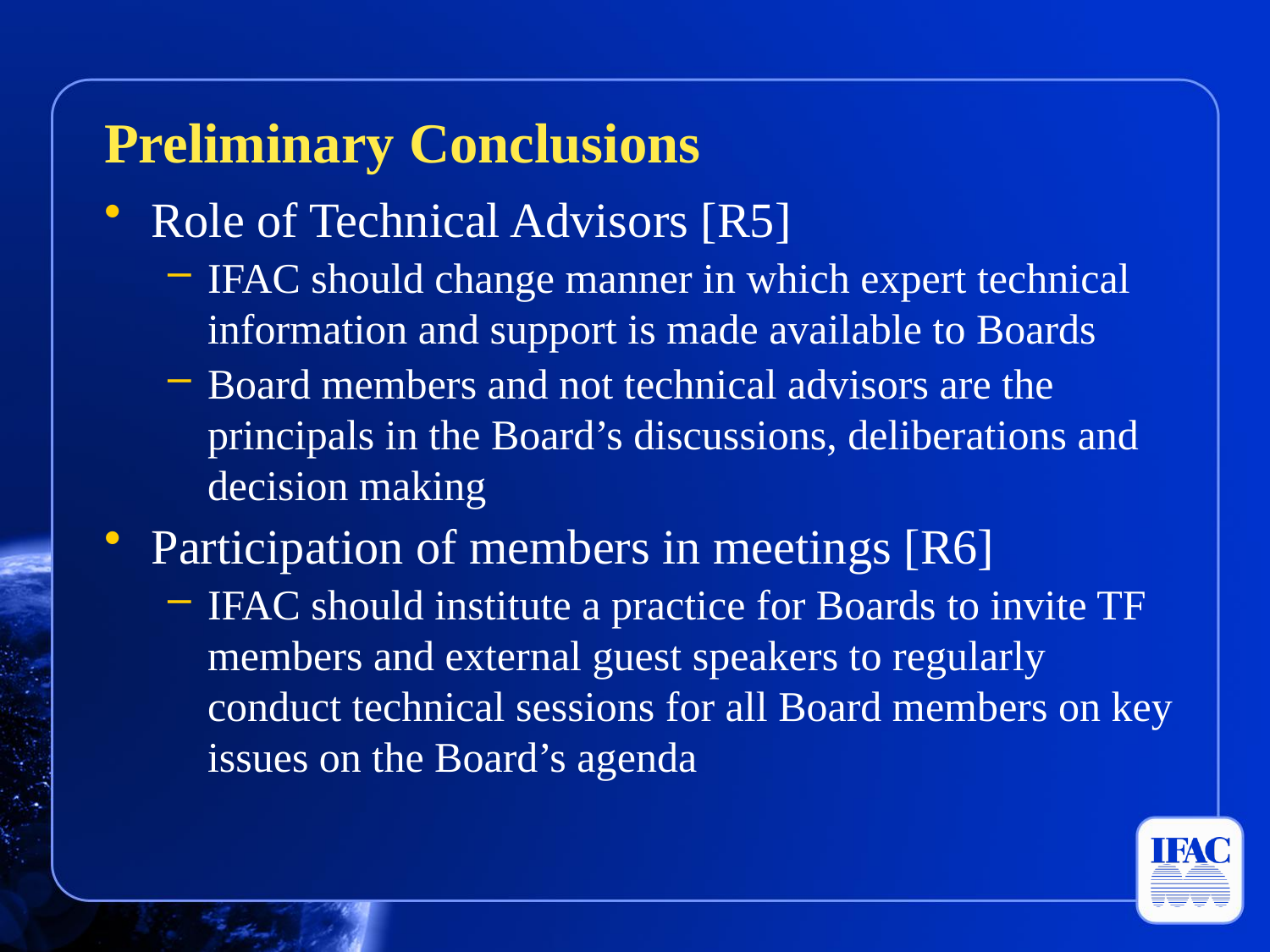

Preliminary Conclusions
Role of Technical Advisors [R5]
IFAC should change manner in which expert technical information and support is made available to Boards
Board members and not technical advisors are the principals in the Board’s discussions, deliberations and decision making
Participation of members in meetings [R6]
IFAC should institute a practice for Boards to invite TF members and external guest speakers to regularly conduct technical sessions for all Board members on key issues on the Board’s agenda